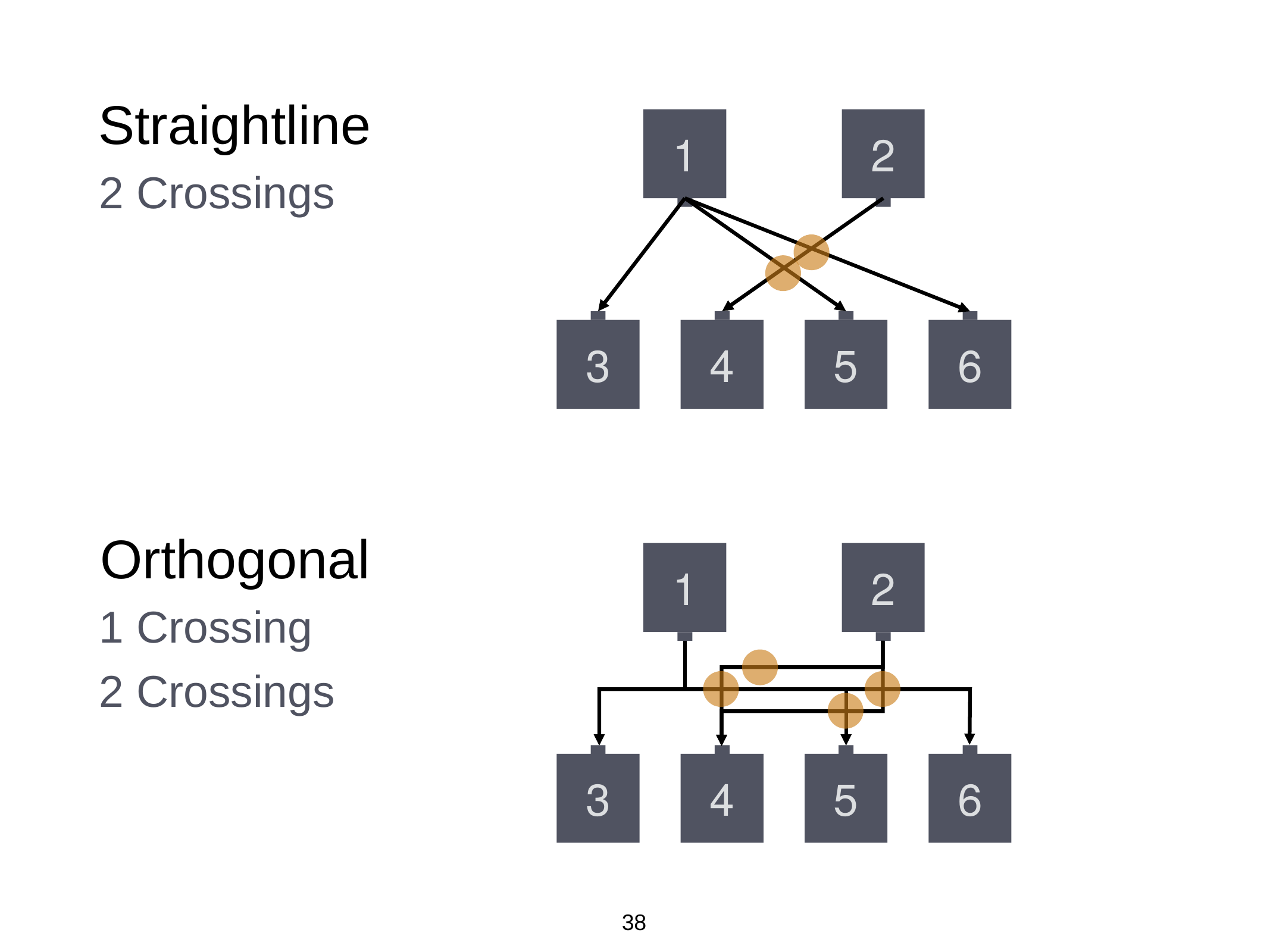

Straightline

1
2

3
4
5
6
2 Crossings

Orthogonal

1

2
1 Crossing

2 Crossings

3
4
5
6
38